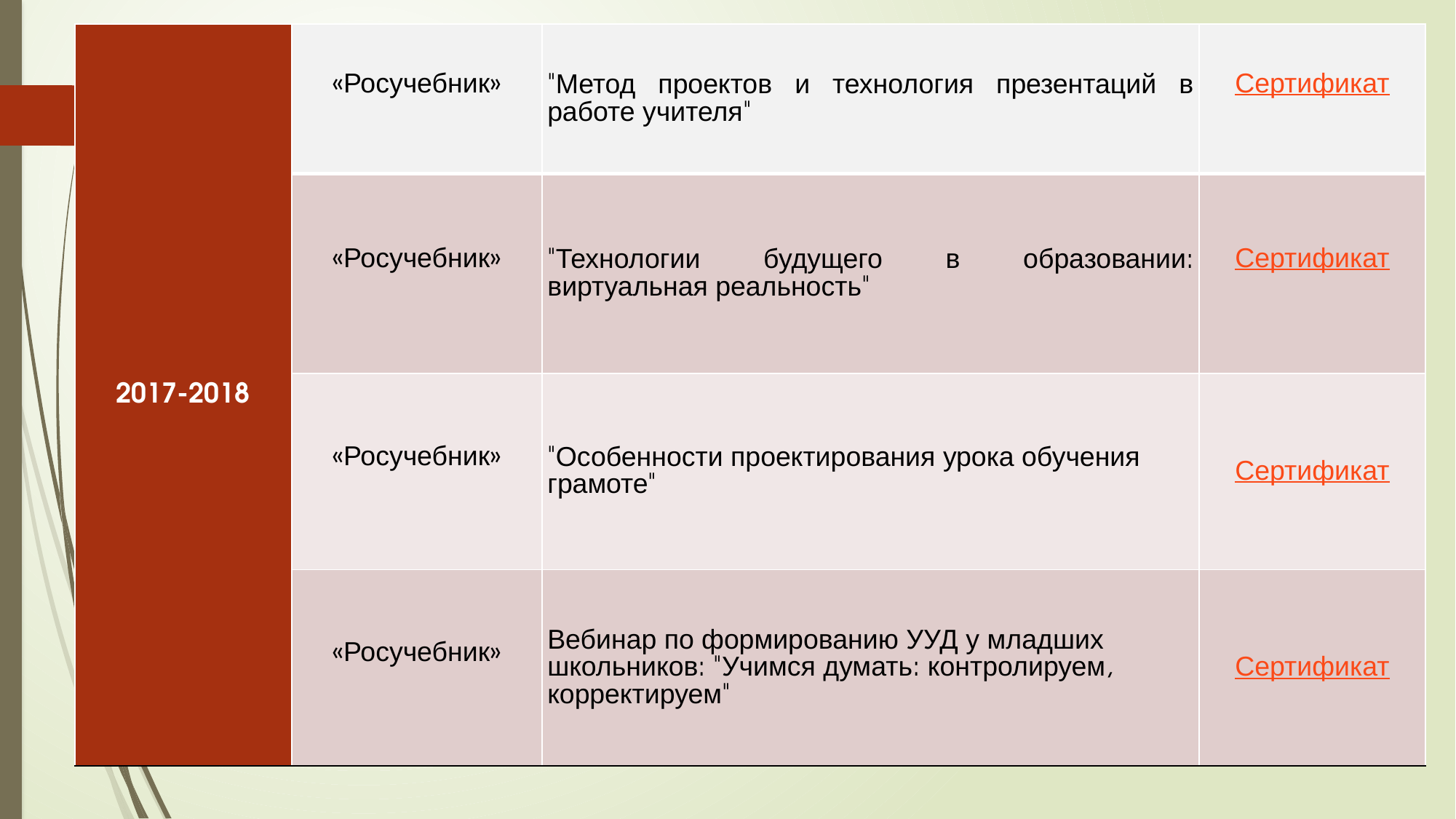

| 2017-2018 | «Росучебник» | "Метод проектов и технология презентаций в работе учителя" | Сертификат |
| --- | --- | --- | --- |
|  | «Росучебник» | "Технологии будущего в образовании: виртуальная реальность" | Сертификат |
|  | «Росучебник» | "Особенности проектирования урока обучения грамоте" | Сертификат |
|  | «Росучебник» | Вебинар по формированию УУД у младших школьников: "Учимся думать: контролируем, корректируем" | Сертификат |